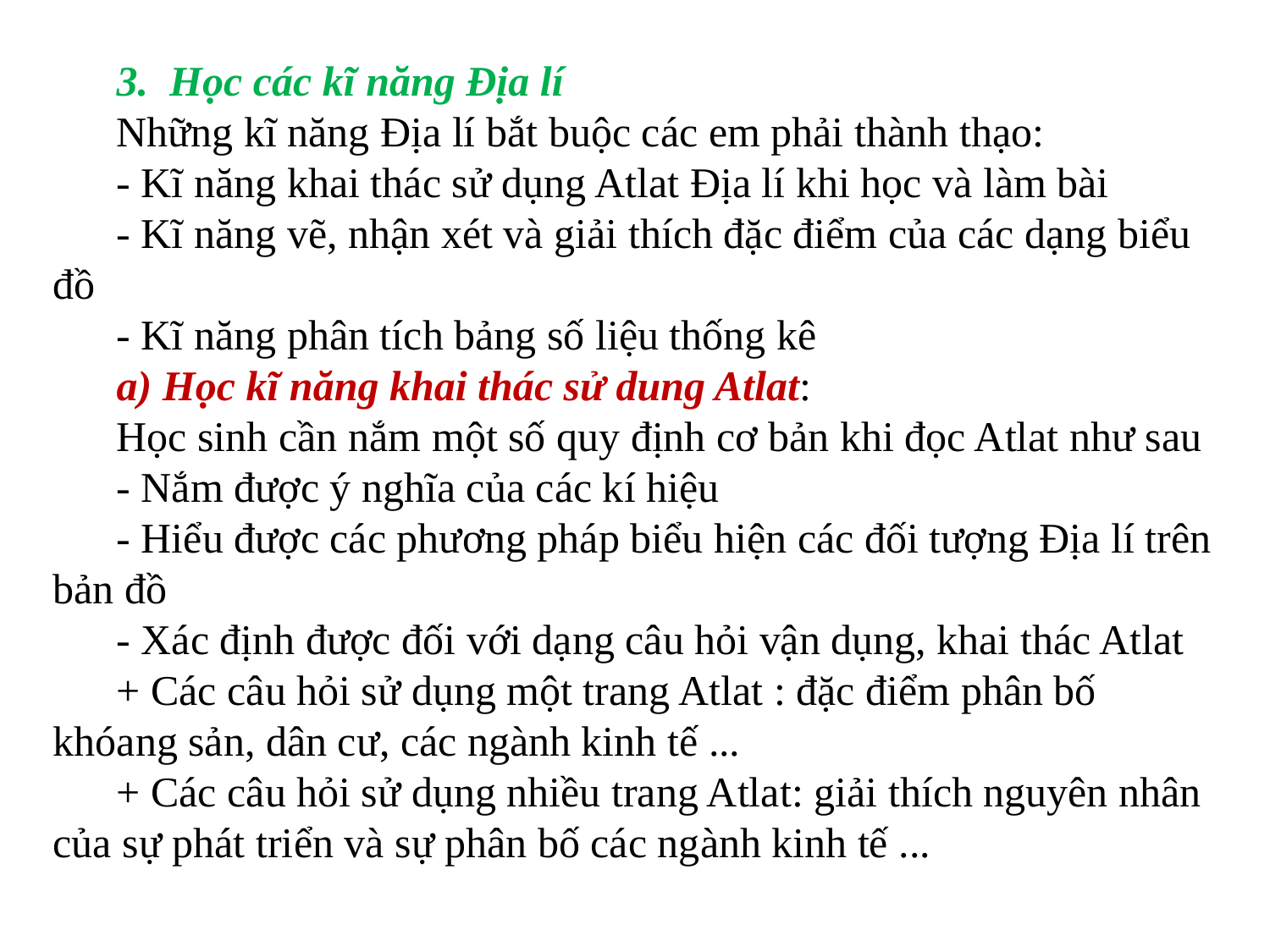

3.  Học các kĩ năng Địa lí
Những kĩ năng Địa lí bắt buộc các em phải thành thạo:
- Kĩ năng khai thác sử dụng Atlat Địa lí khi học và làm bài
- Kĩ năng vẽ, nhận xét và giải thích đặc điểm của các dạng biểu đồ
- Kĩ năng phân tích bảng số liệu thống kê
a) Học kĩ năng khai thác sử dung Atlat:
Học sinh cần nắm một số quy định cơ bản khi đọc Atlat như sau
- Nắm được ý nghĩa của các kí hiệu
- Hiểu được các phương pháp biểu hiện các đối tượng Địa lí trên bản đồ
- Xác định được đối với dạng câu hỏi vận dụng, khai thác Atlat
+ Các câu hỏi sử dụng một trang Atlat : đặc điểm phân bố khóang sản, dân cư, các ngành kinh tế ...
+ Các câu hỏi sử dụng nhiều trang Atlat: giải thích nguyên nhân của sự phát triển và sự phân bố các ngành kinh tế ...